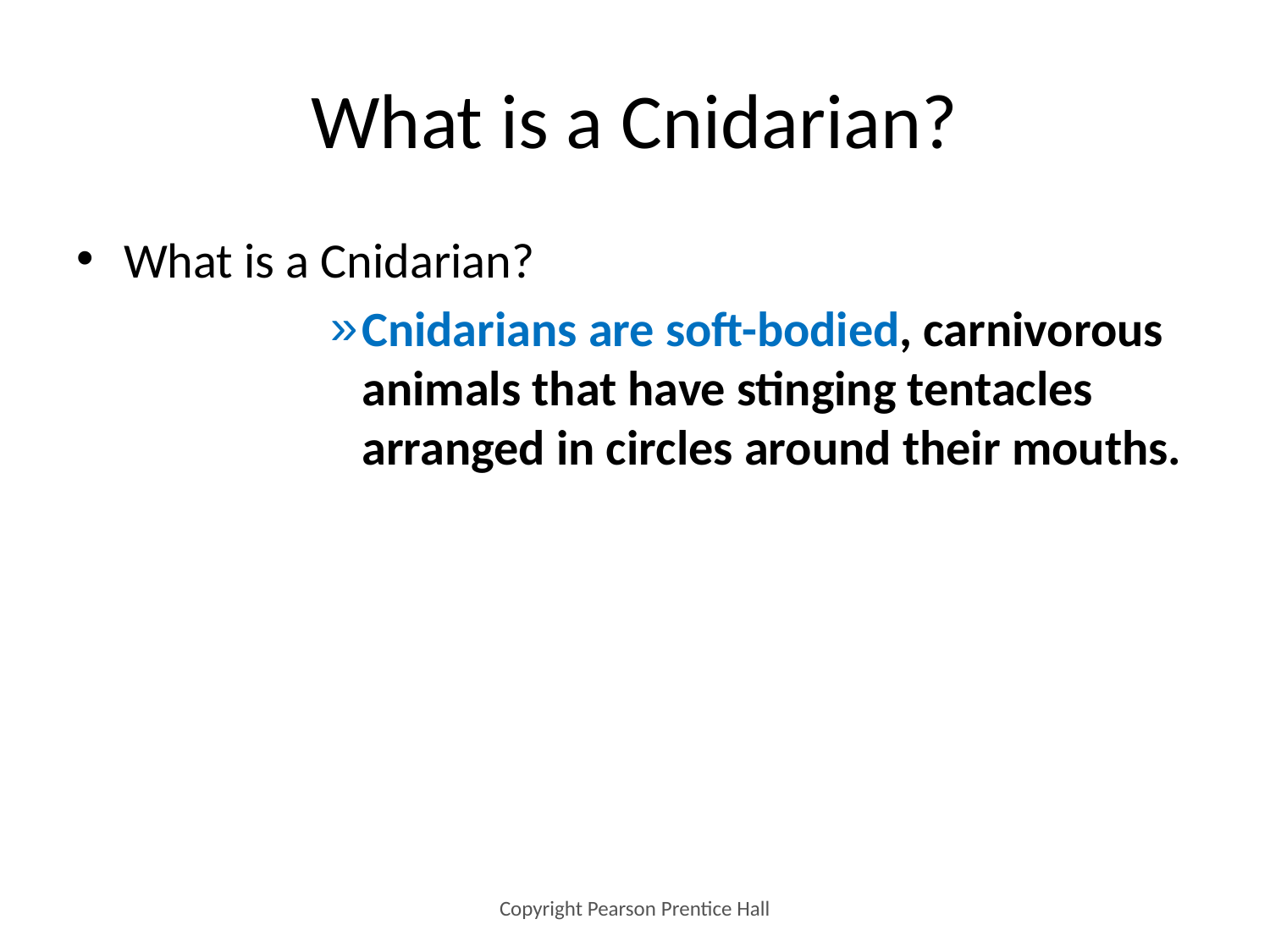

# What is a Cnidarian?
What is a Cnidarian?
Cnidarians are soft-bodied, carnivorous animals that have stinging tentacles arranged in circles around their mouths.
Copyright Pearson Prentice Hall